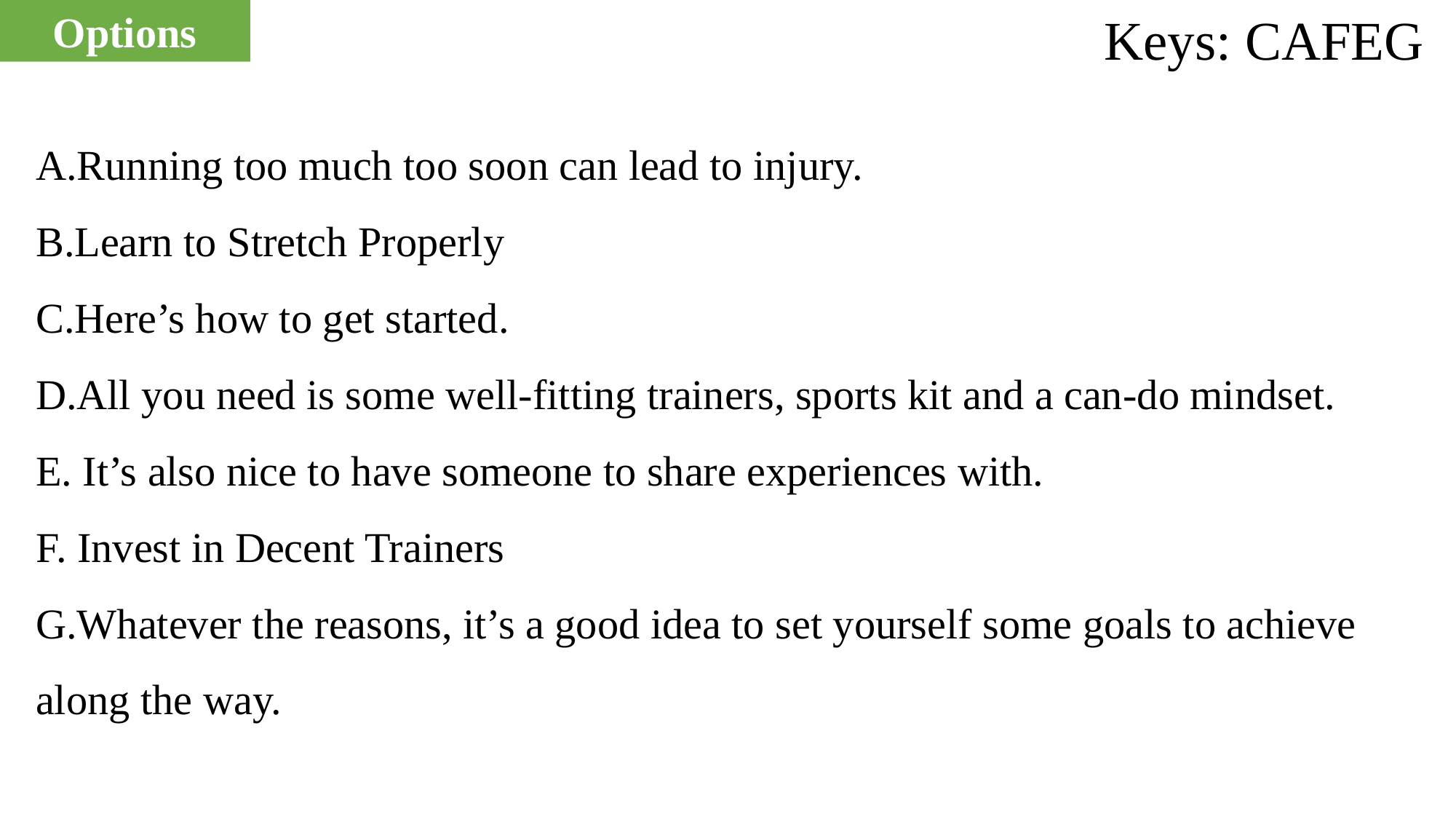

Options
Keys: CAFEG
A.Running too much too soon can lead to injury.
B.Learn to Stretch Properly
C.Here’s how to get started.
D.All you need is some well-fitting trainers, sports kit and a can-do mindset.
E. It’s also nice to have someone to share experiences with.
F. Invest in Decent Trainers
G.Whatever the reasons, it’s a good idea to set yourself some goals to achieve along the way.